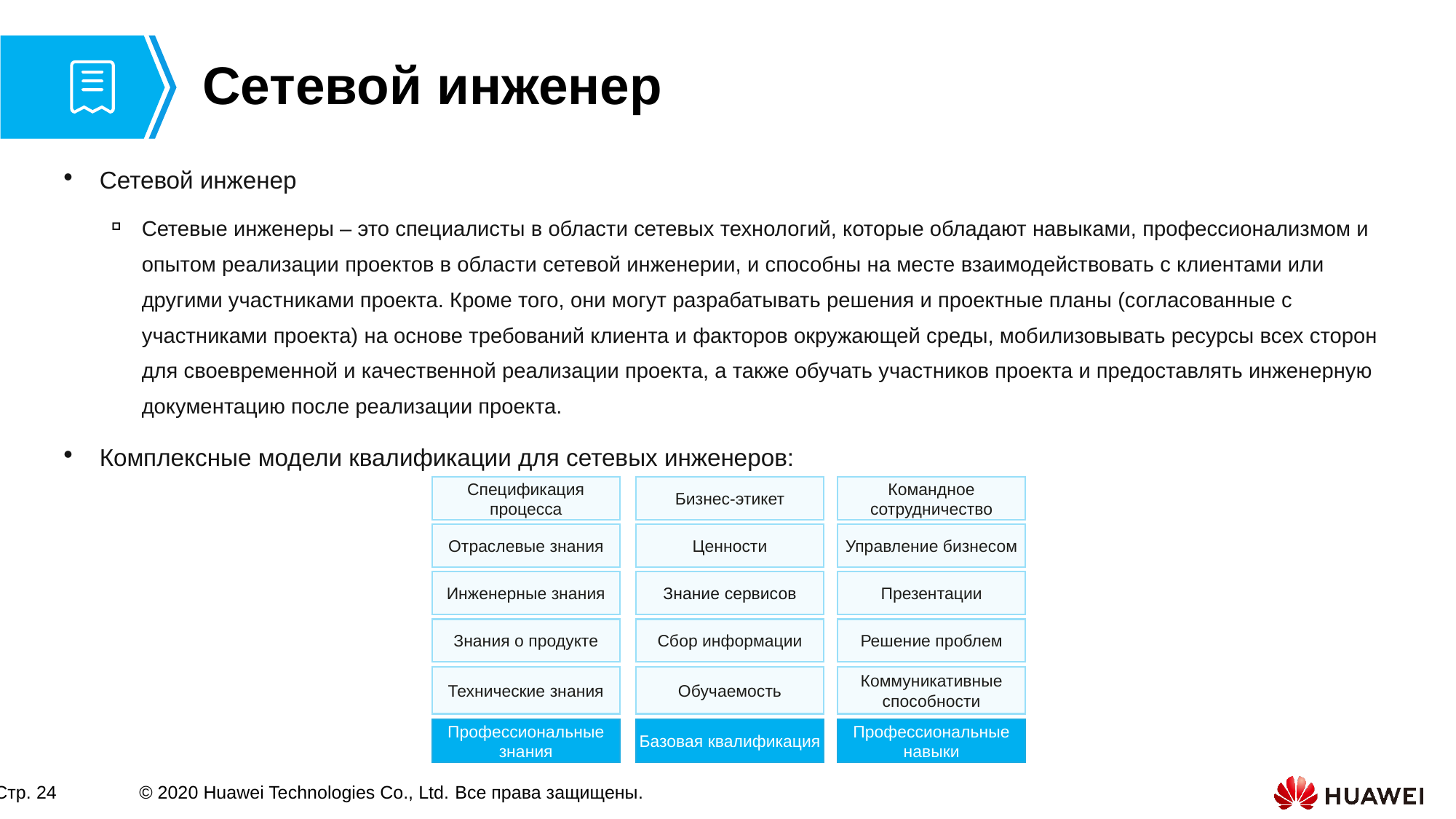

# Сетевой инженер
Сетевой инженер
Сетевые инженеры – это специалисты в области сетевых технологий, которые обладают навыками, профессионализмом и опытом реализации проектов в области сетевой инженерии, и способны на месте взаимодействовать с клиентами или другими участниками проекта. Кроме того, они могут разрабатывать решения и проектные планы (согласованные с участниками проекта) на основе требований клиента и факторов окружающей среды, мобилизовывать ресурсы всех сторон для своевременной и качественной реализации проекта, а также обучать участников проекта и предоставлять инженерную документацию после реализации проекта.
Комплексные модели квалификации для сетевых инженеров:

Спецификация процесса
Бизнес-этикет
Командное сотрудничество
Отраслевые знания
Ценности
Управление бизнесом
Инженерные знания
Знание сервисов
Презентации
Знания о продукте
Сбор информации
Решение проблем
Технические знания
Обучаемость
Коммуникативные способности
Профессиональные знания
Базовая квалификация
Профессиональные навыки